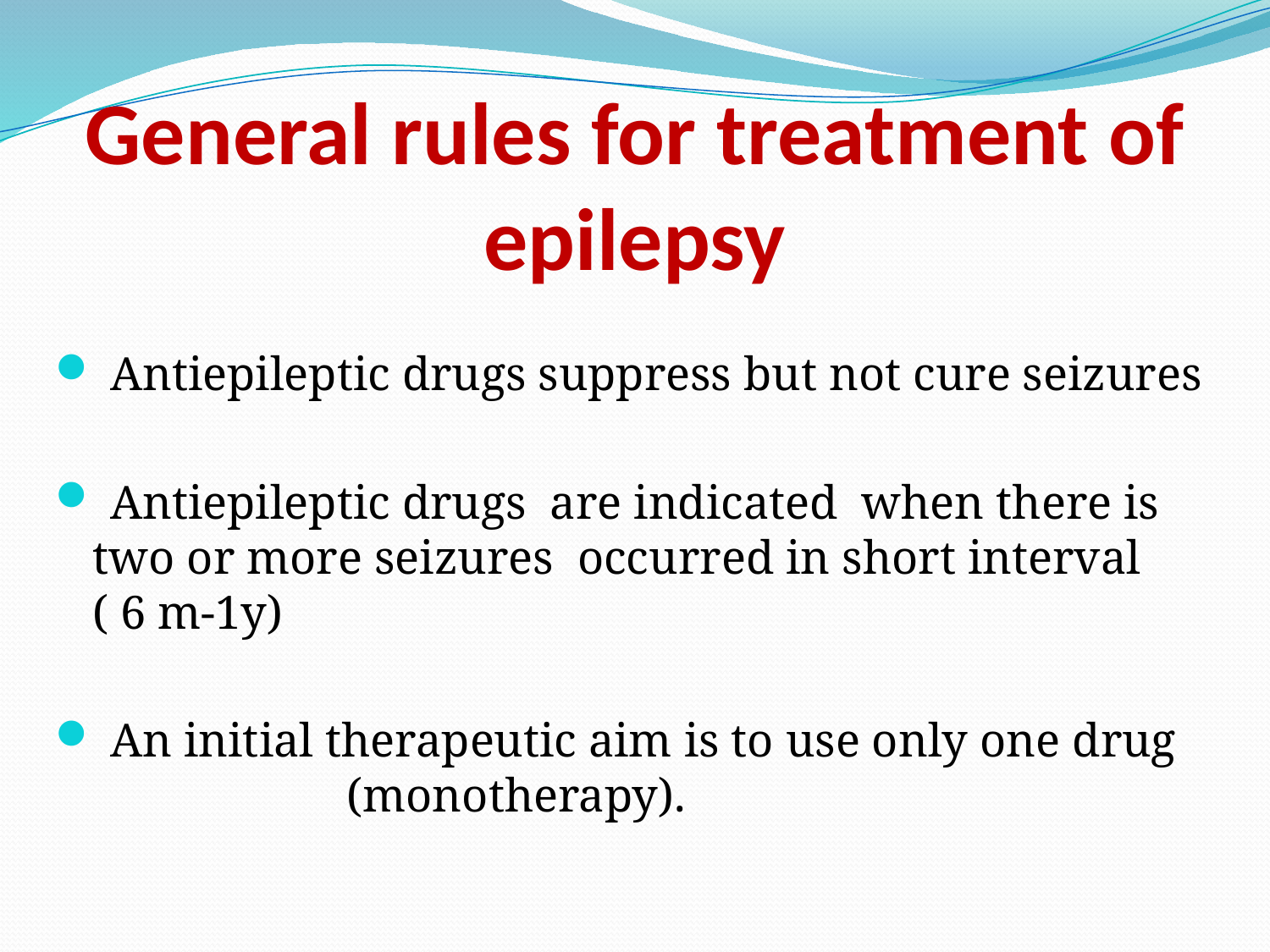

# General rules for treatment of epilepsy
 Antiepileptic drugs suppress but not cure seizures

 Antiepileptic drugs  are indicated  when there is two or more seizures  occurred in short interval  ( 6 m-1y)

 An initial therapeutic aim is to use only one drug    		(monotherapy).